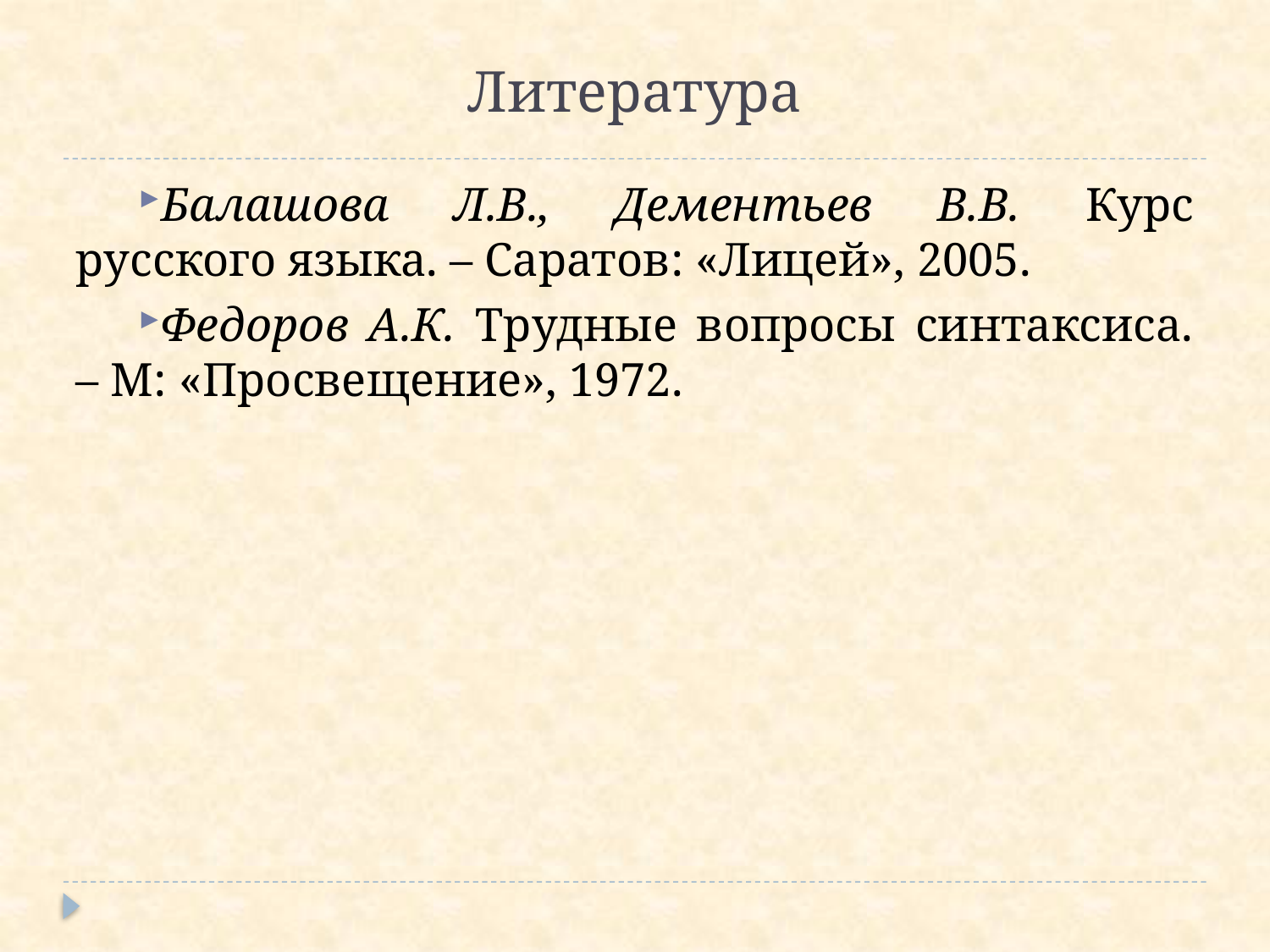

# Литература
Балашова Л.В., Дементьев В.В. Курс русского языка. – Саратов: «Лицей», 2005.
Федоров А.К. Трудные вопросы синтаксиса. – М: «Просвещение», 1972.